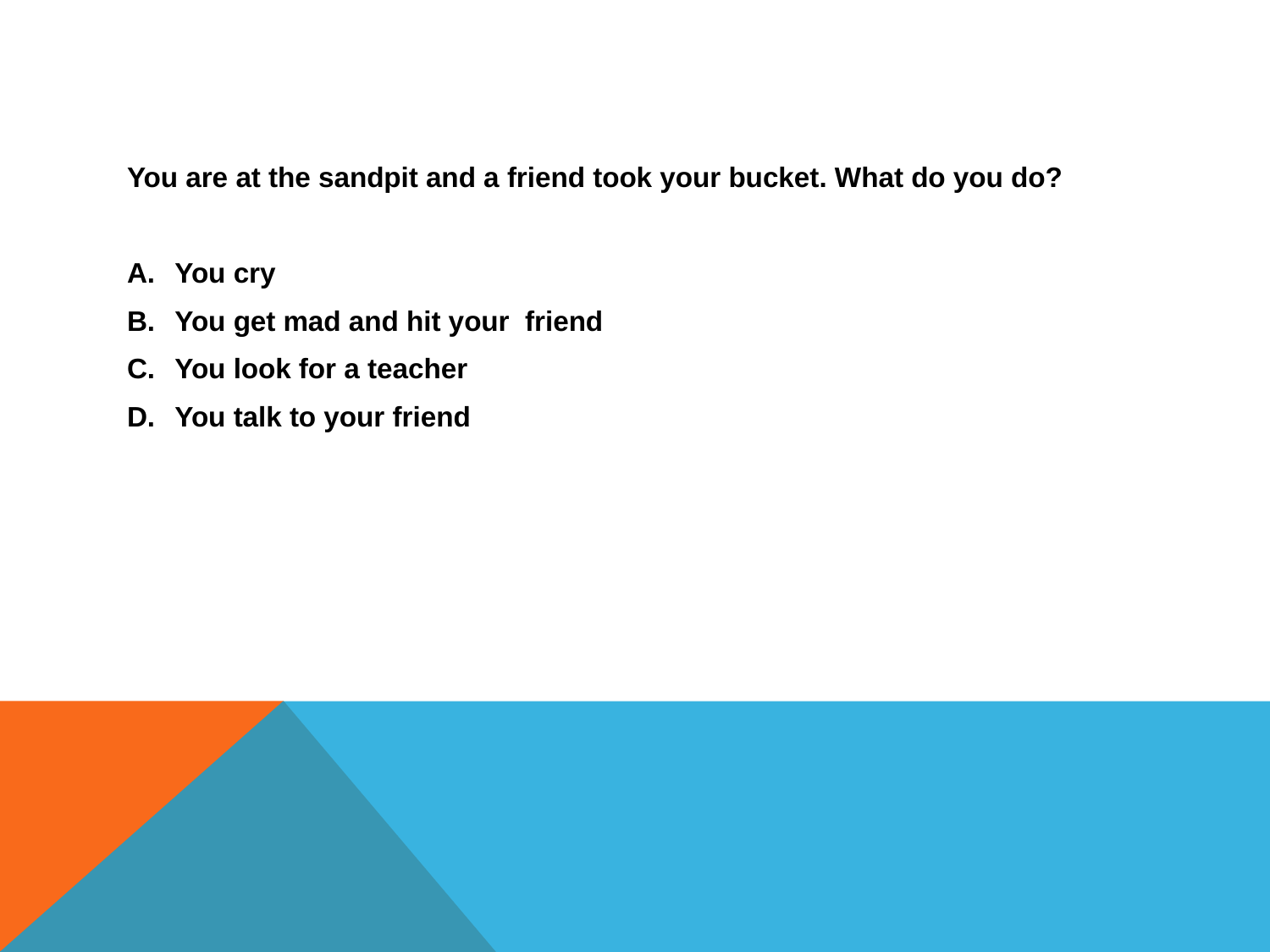

You are at the sandpit and a friend took your bucket. What do you do?

You cry
You get mad and hit your  friend
You look for a teacher
You talk to your friend